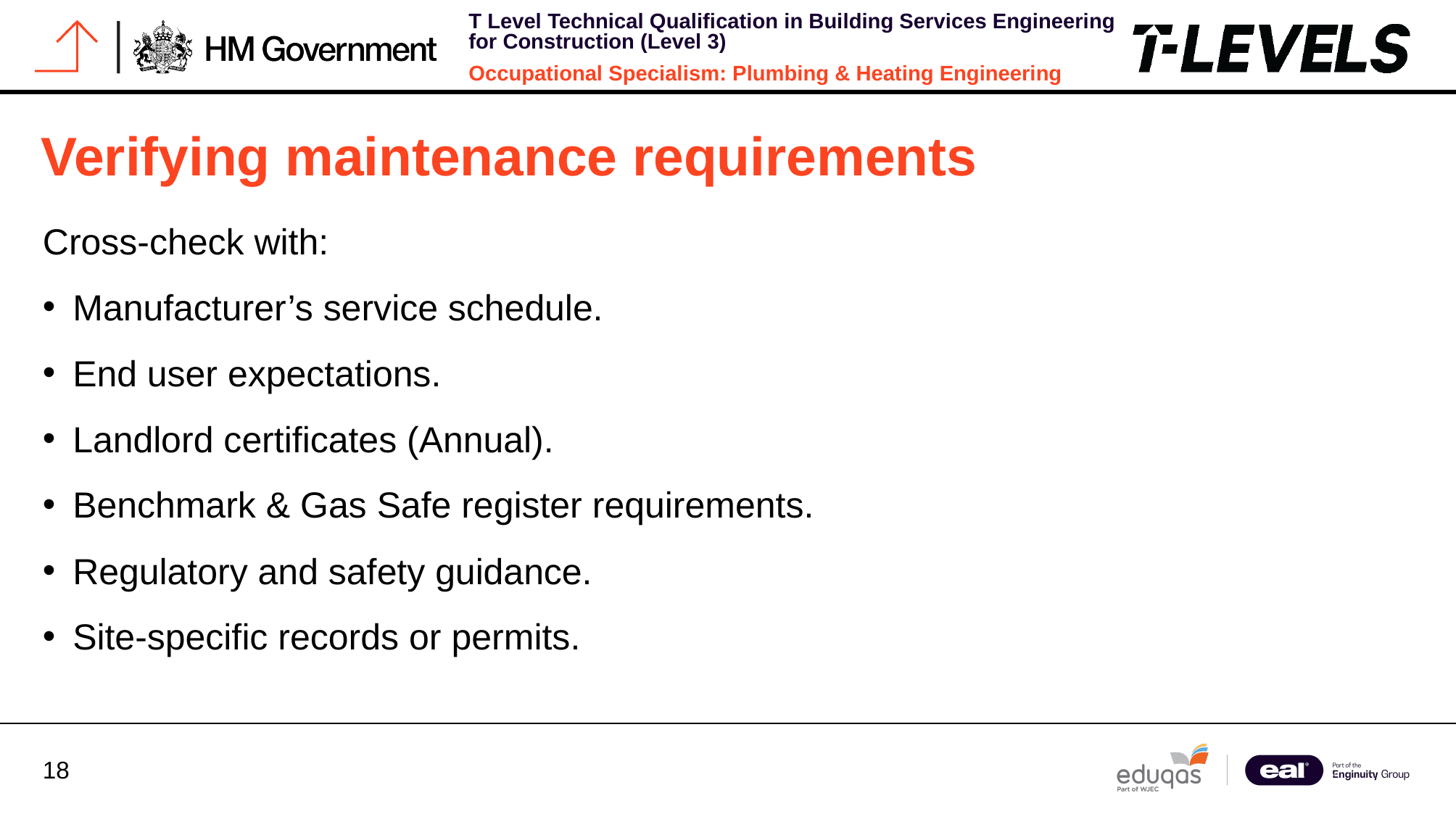

# Verifying maintenance requirements
Cross-check with:
Manufacturer’s service schedule.
End user expectations.
Landlord certificates (Annual).
Benchmark & Gas Safe register requirements.
Regulatory and safety guidance.
Site-specific records or permits.